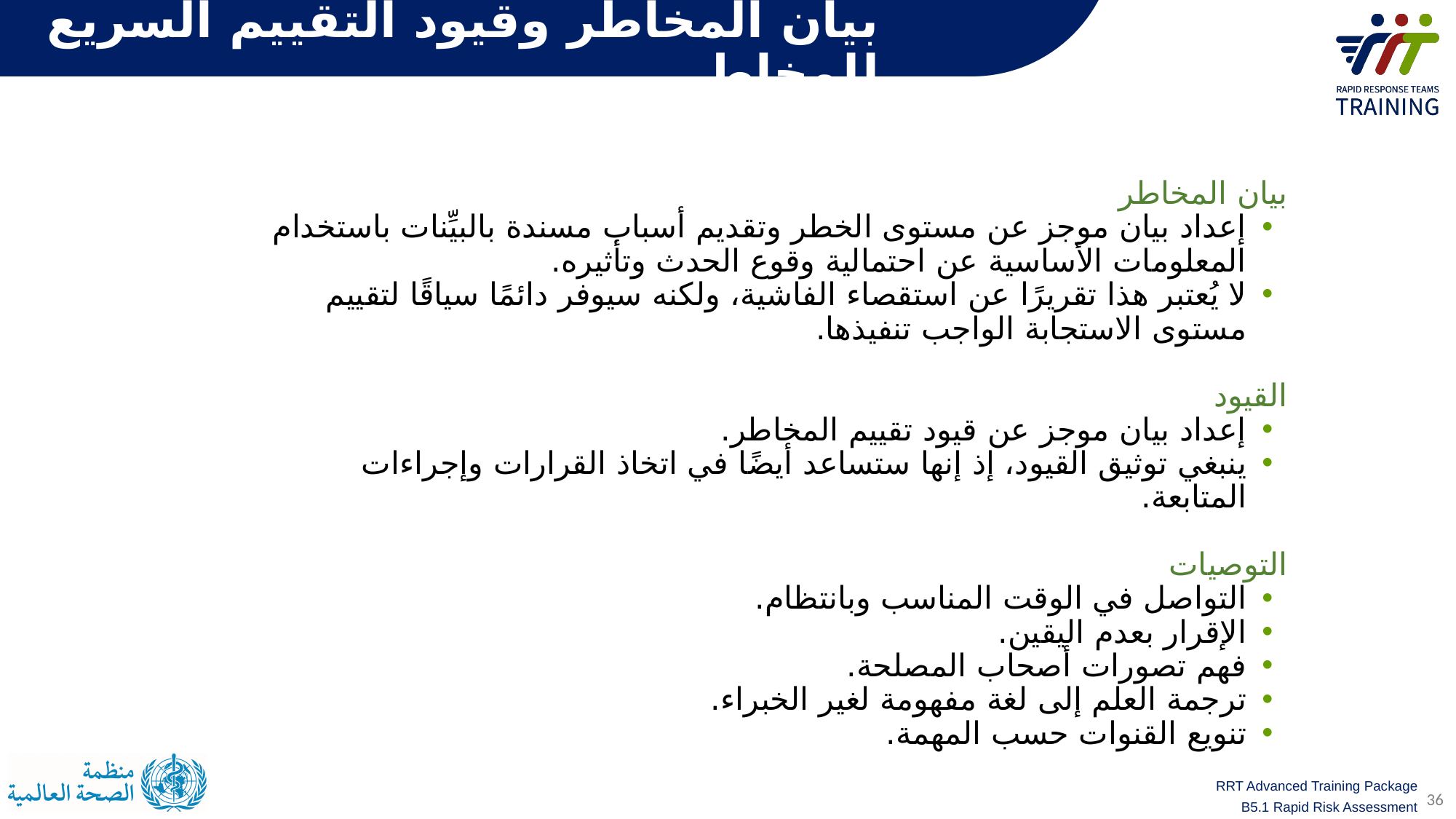

بيان المخاطر وقيود التقييم السريع للمخاطر
بيان المخاطر
إعداد بيان موجز عن مستوى الخطر وتقديم أسباب مسندة بالبيِّنات باستخدام المعلومات الأساسية عن احتمالية وقوع الحدث وتأثيره.
لا يُعتبر هذا تقريرًا عن استقصاء الفاشية، ولكنه سيوفر دائمًا سياقًا لتقييم مستوى الاستجابة الواجب تنفيذها.

القيود
إعداد بيان موجز عن قيود تقييم المخاطر.
ينبغي توثيق القيود، إذ إنها ستساعد أيضًا في اتخاذ القرارات وإجراءات المتابعة.

التوصيات
التواصل في الوقت المناسب وبانتظام.
الإقرار بعدم اليقين.
فهم تصورات أصحاب المصلحة.
ترجمة العلم إلى لغة مفهومة لغير الخبراء.
تنويع القنوات حسب المهمة.